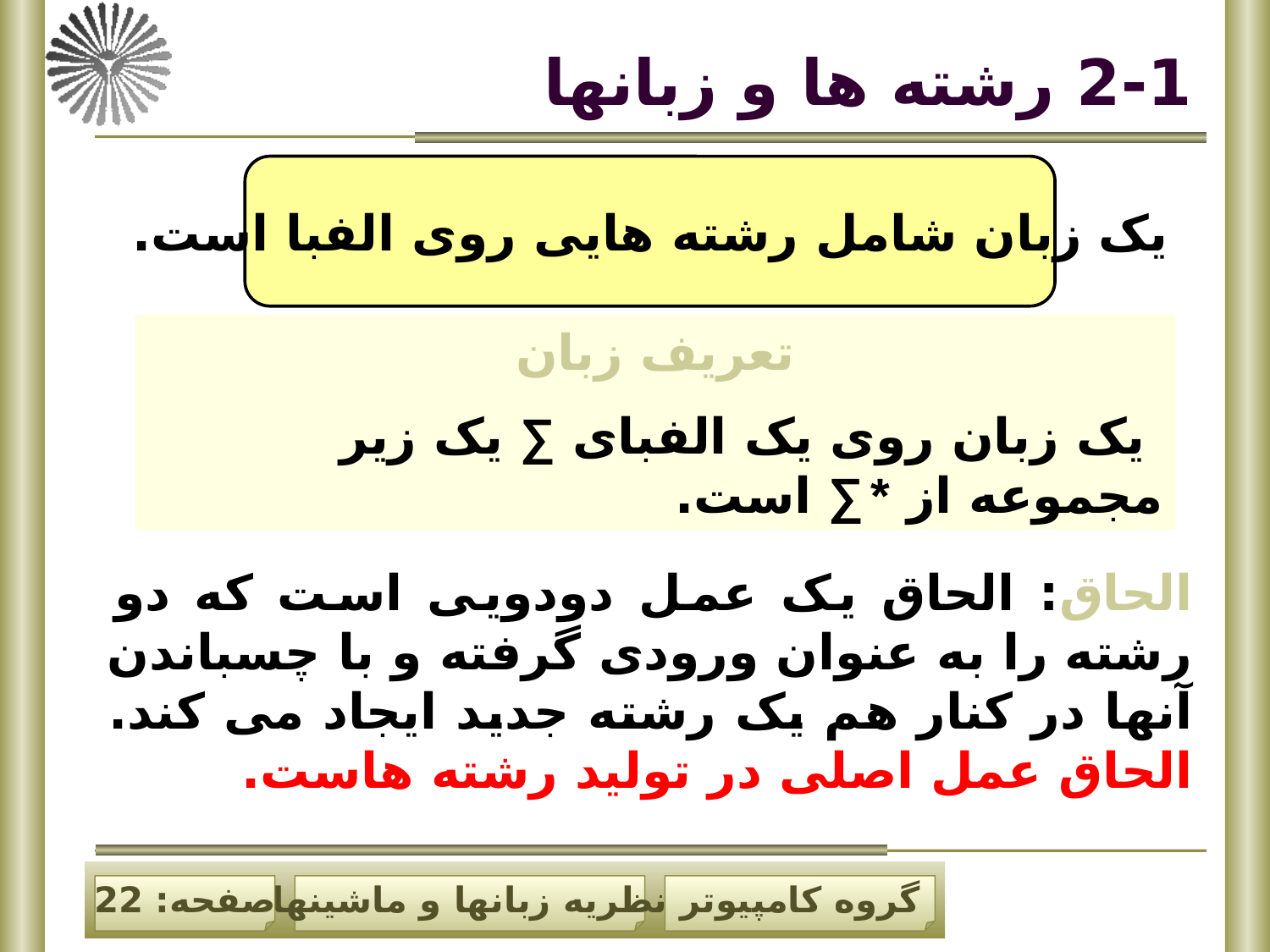

# 2-1 رشته ها و زبانها
یک زبان شامل رشته هایی روی الفبا است.
تعریف زبان
 یک زبان روی یک الفبای ∑ یک زیر مجموعه از *∑ است.
الحاق: الحاق یک عمل دودویی است که دو رشته را به عنوان ورودی گرفته و با چسباندن آنها در کنار هم یک رشته جدید ایجاد می کند. الحاق عمل اصلی در تولید رشته هاست.